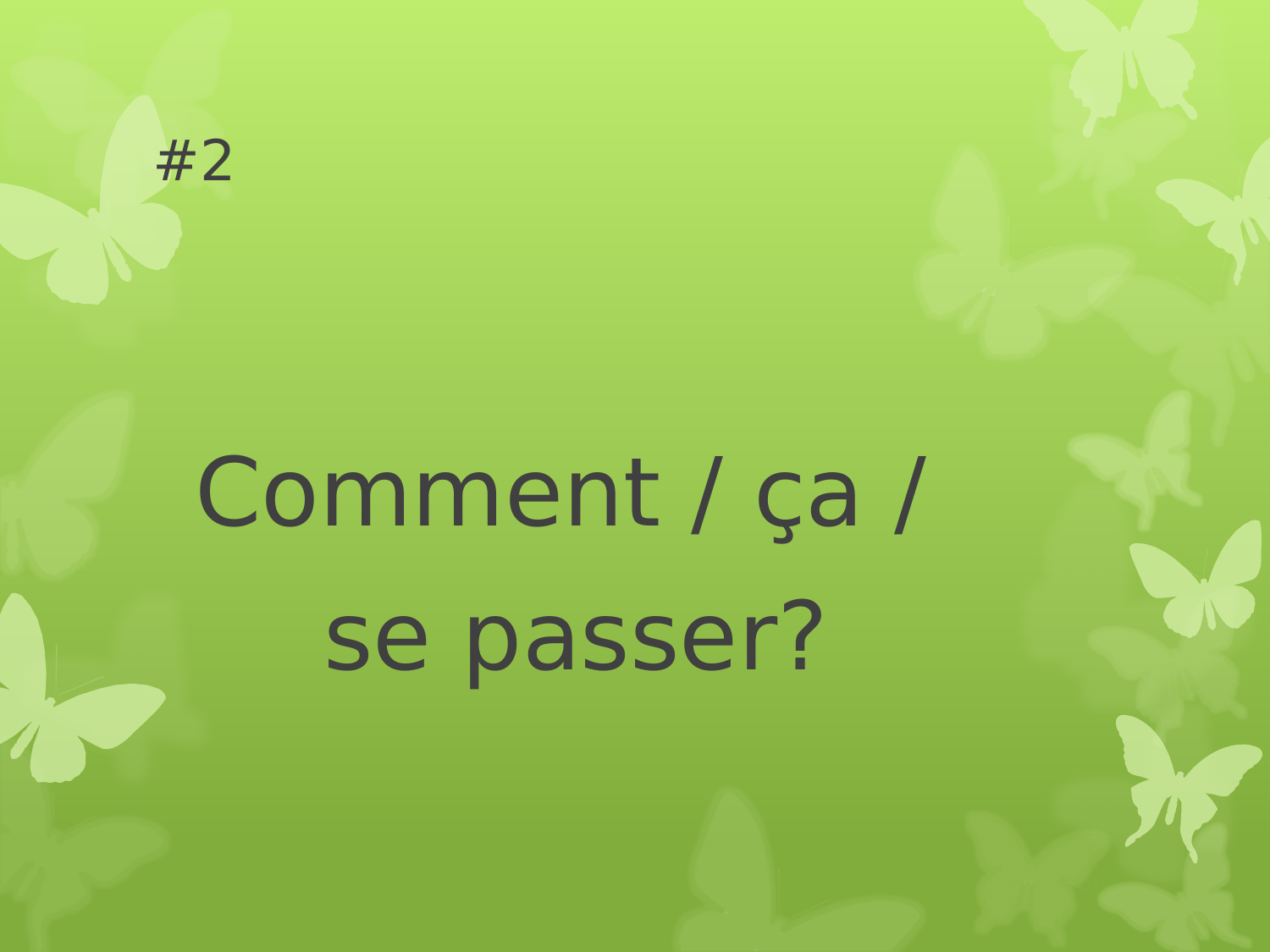

# #2
Comment / ça /
 se passer?